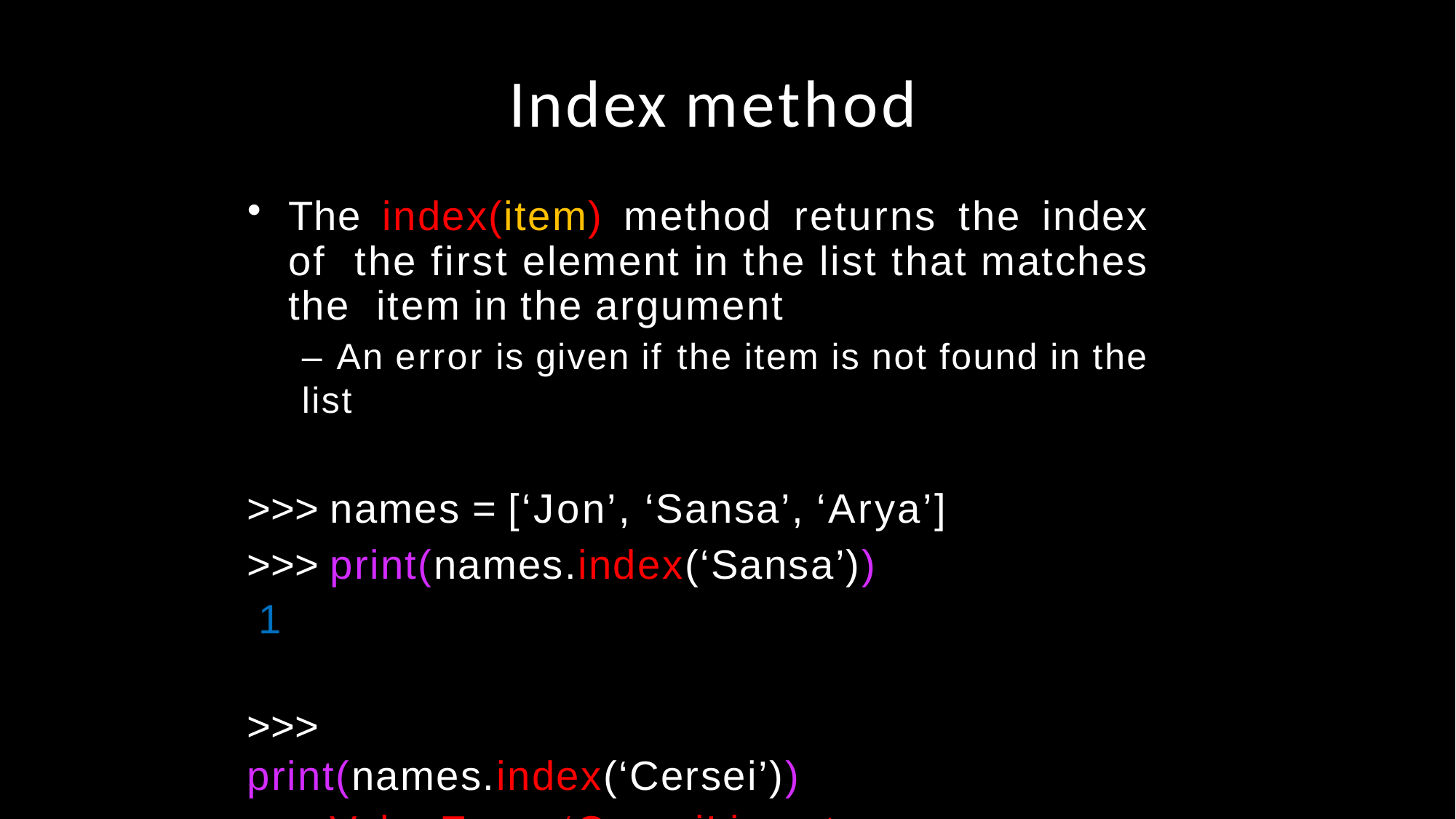

# Index method
The index(item) method returns the index of  the first element in the list that matches the  item in the argument
– An error is given if the item is not found in the list

>>> names = [‘Jon’, ‘Sansa’, ‘Arya’]
>>> print(names.index(‘Sansa’))  1

>>> print(names.index(‘Cersei’))
>>> ValueError: ‘Cersei’ is not in list